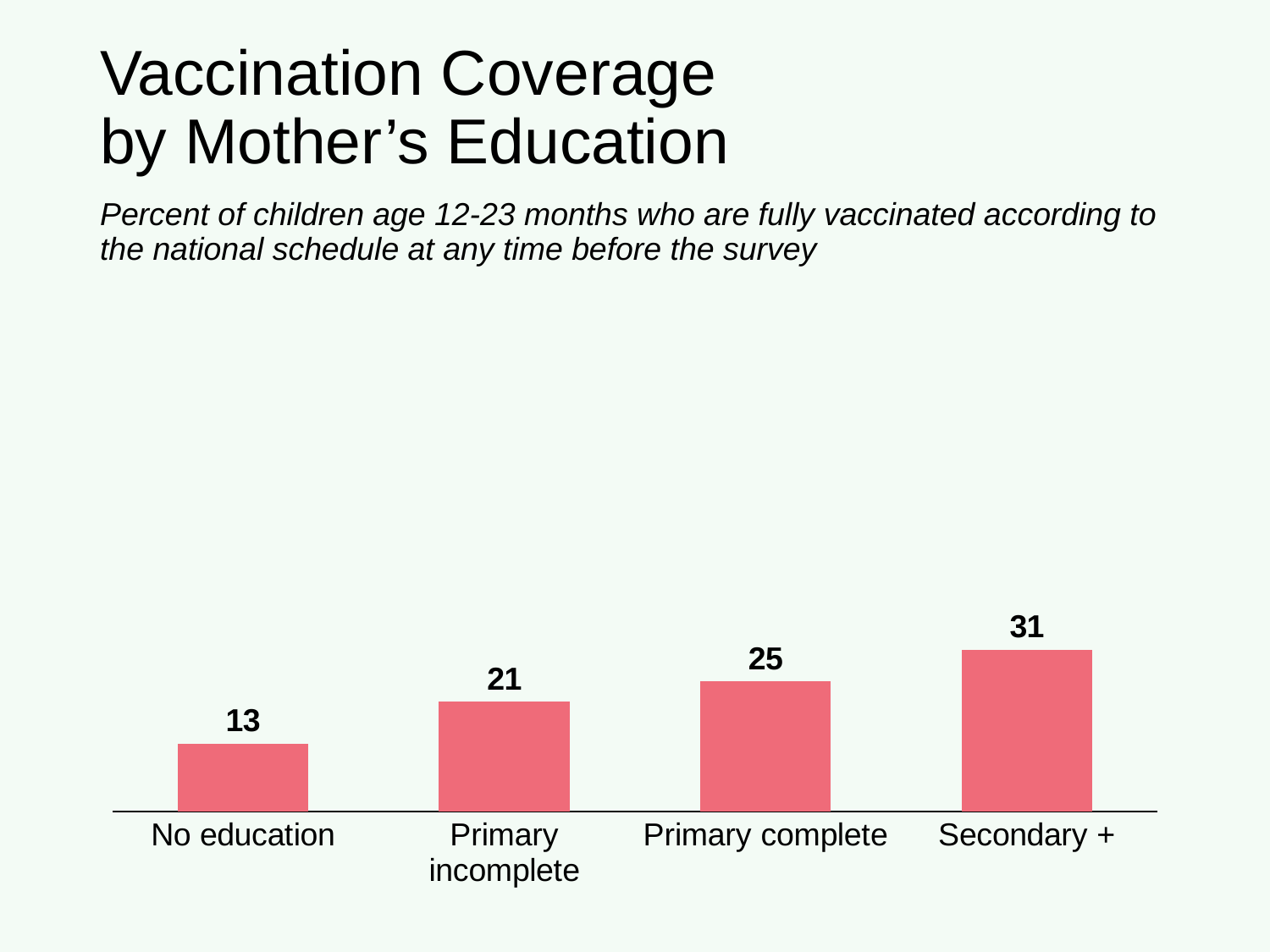

# Vaccination Coverage by Mother’s Education
Percent of children age 12-23 months who are fully vaccinated according to the national schedule at any time before the survey

### Chart

| Category | Column1 |
|---|---|
| No education | 13.0 |
| Primary incomplete | 21.0 |
| Primary complete | 25.0 |
| Secondary + | 31.0 |